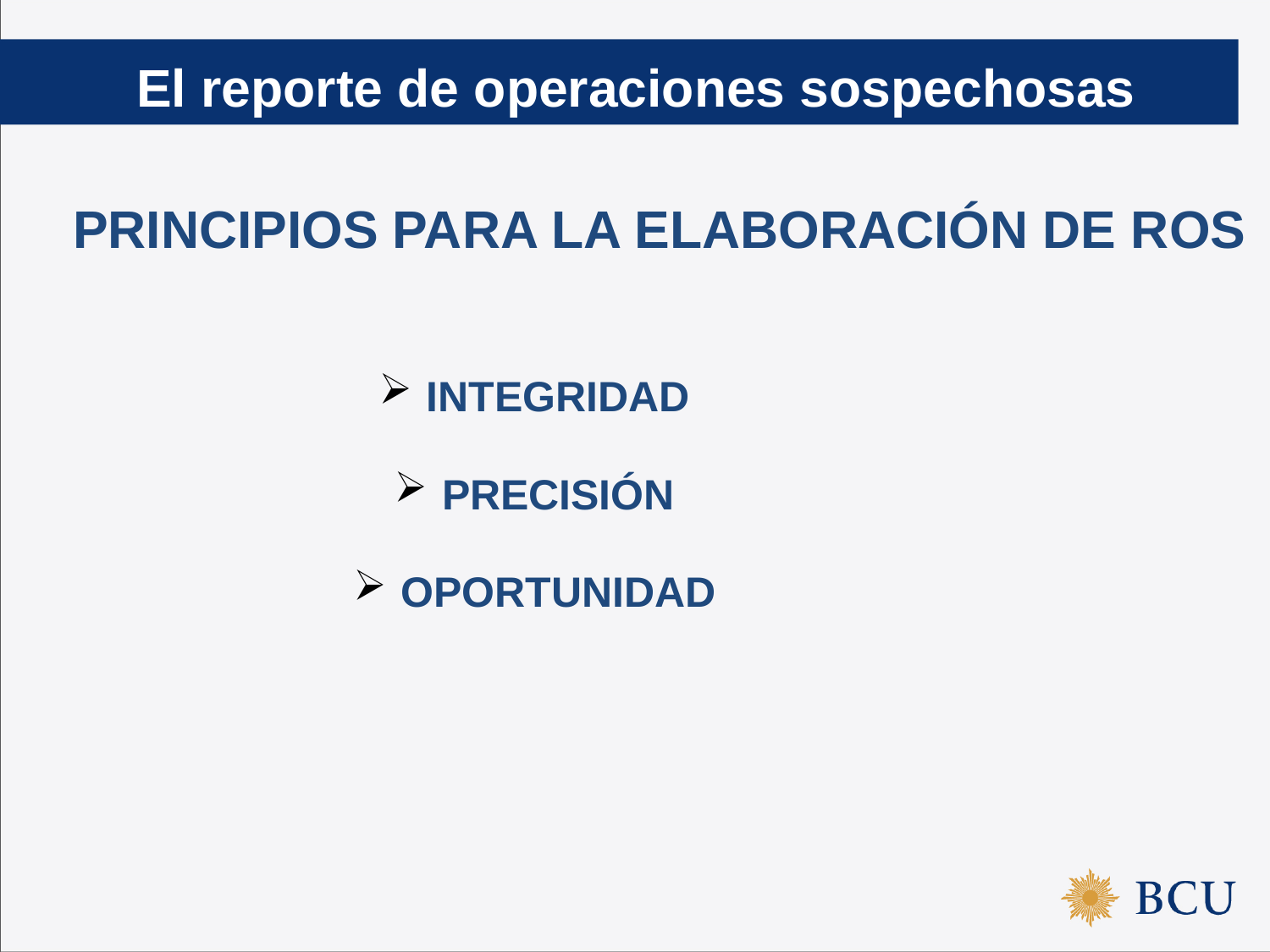

El reporte de operaciones sospechosas
PRINCIPIOS PARA LA ELABORACIÓN DE ROS

INTEGRIDAD

PRECISIÓN

OPORTUNIDAD